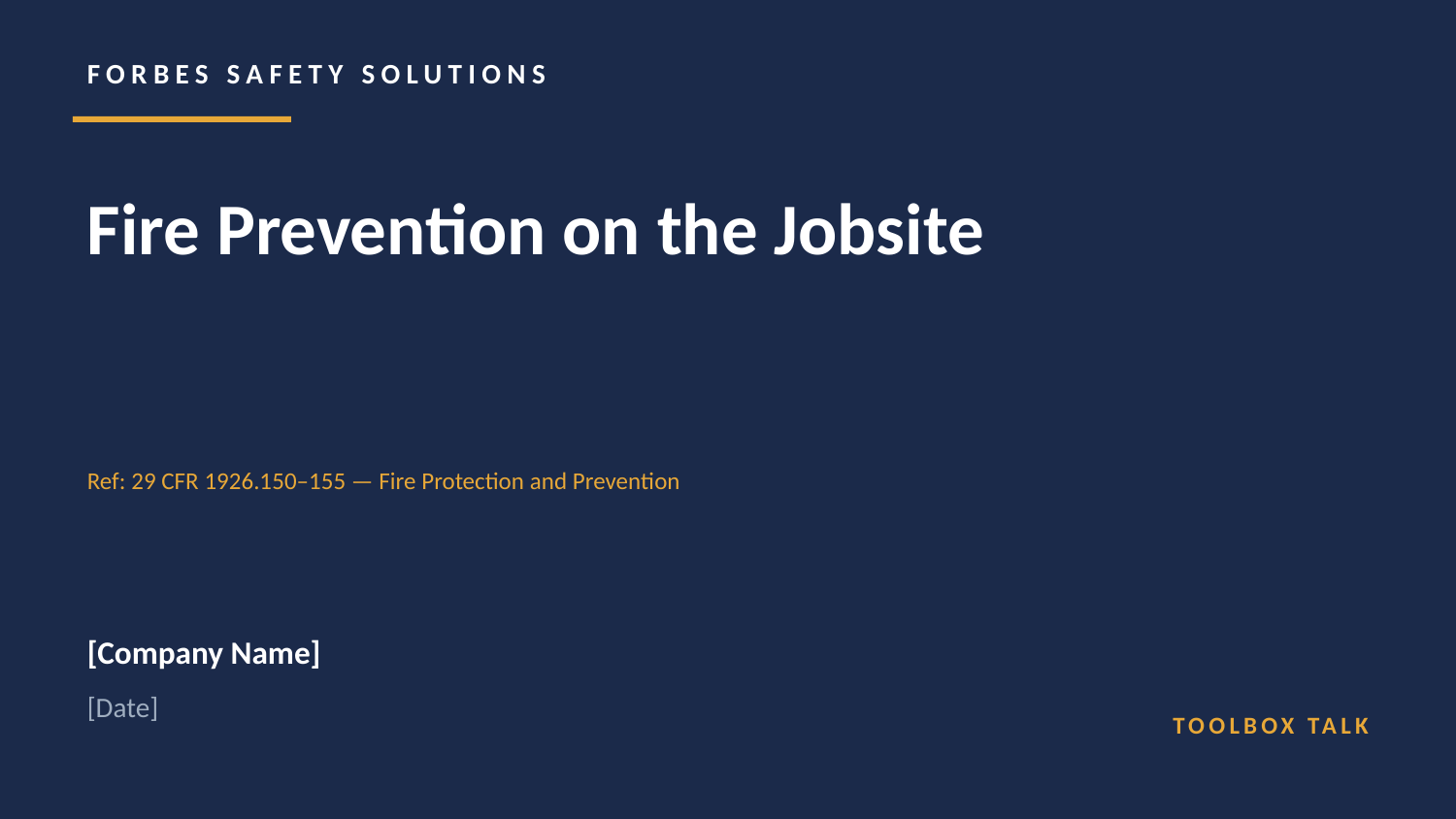

FORBES SAFETY SOLUTIONS

Fire Prevention on the Jobsite
Ref: 29 CFR 1926.150–155 — Fire Protection and Prevention
[Company Name]
[Date]
TOOLBOX TALK